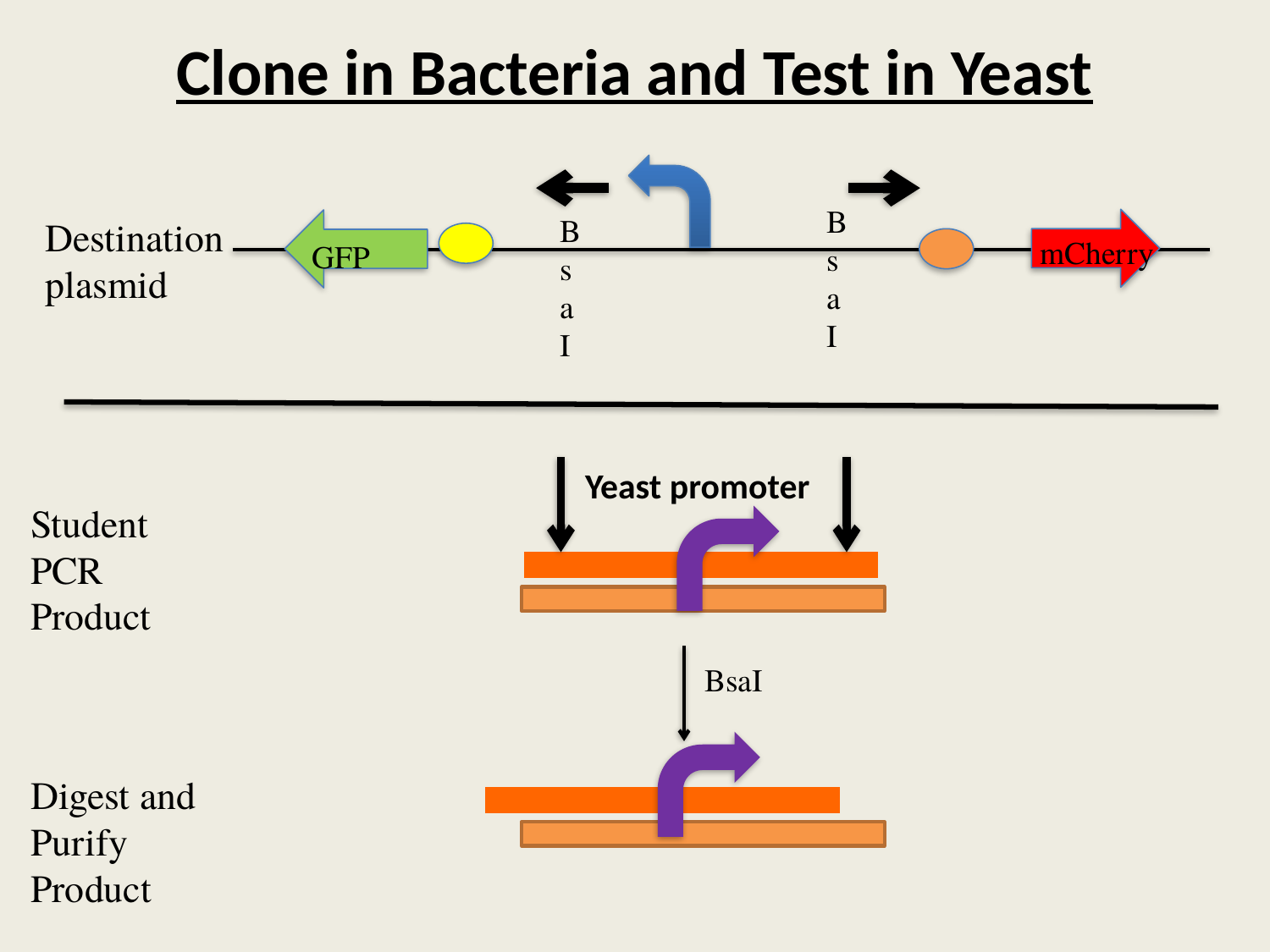

Clone in Bacteria and Test in Yeast

BsaI
BsaI
Destination plasmid

mCherry
GFP

Yeast promoter
Student
PCR Product

BsaI

Digest and Purify
Product